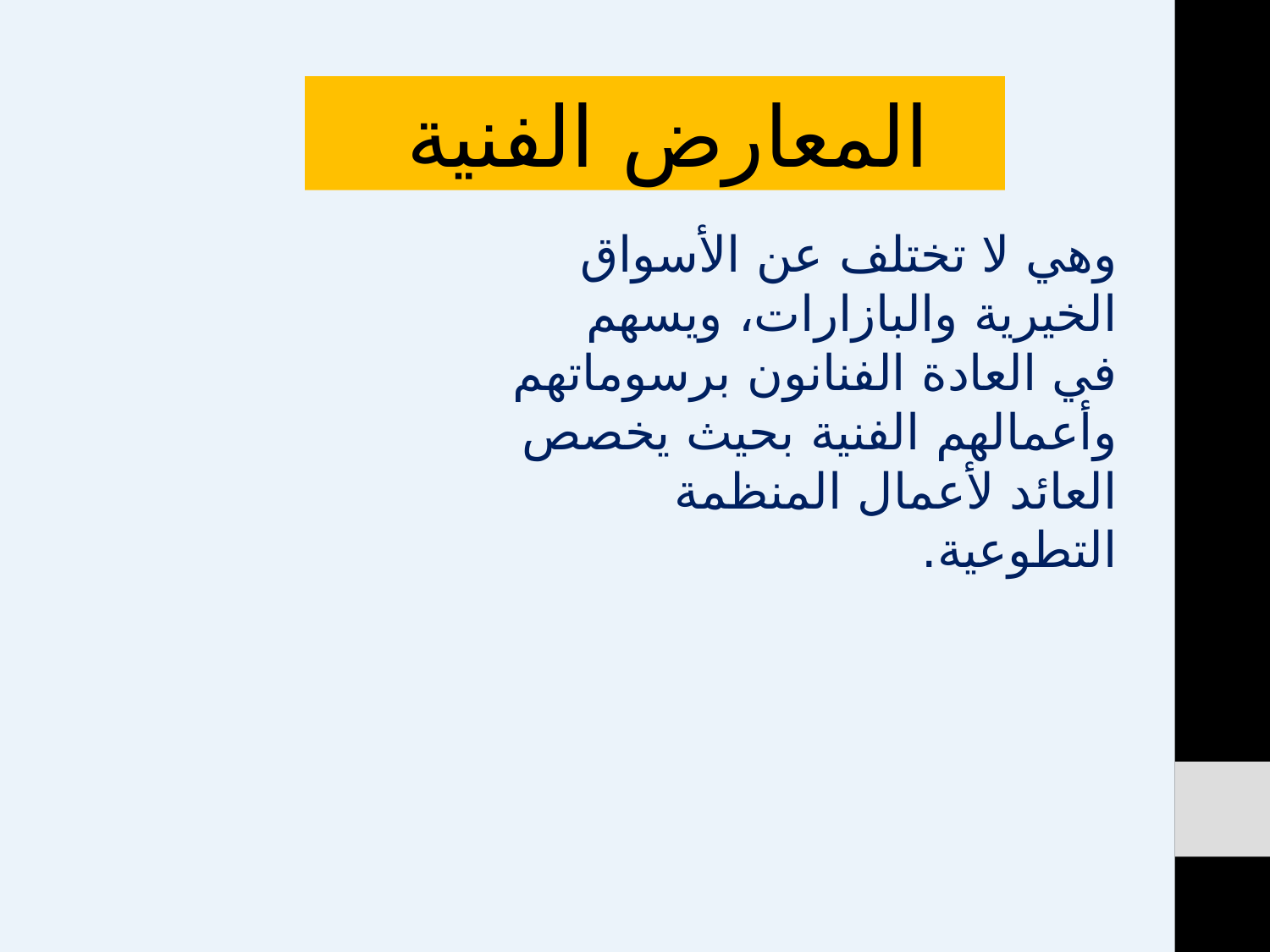

المعارض الفنية
وهي لا تختلف عن الأسواق الخيرية والبازارات، ويسهم في العادة الفنانون برسوماتهم وأعمالهم الفنية بحيث يخصص العائد لأعمال المنظمة التطوعية.